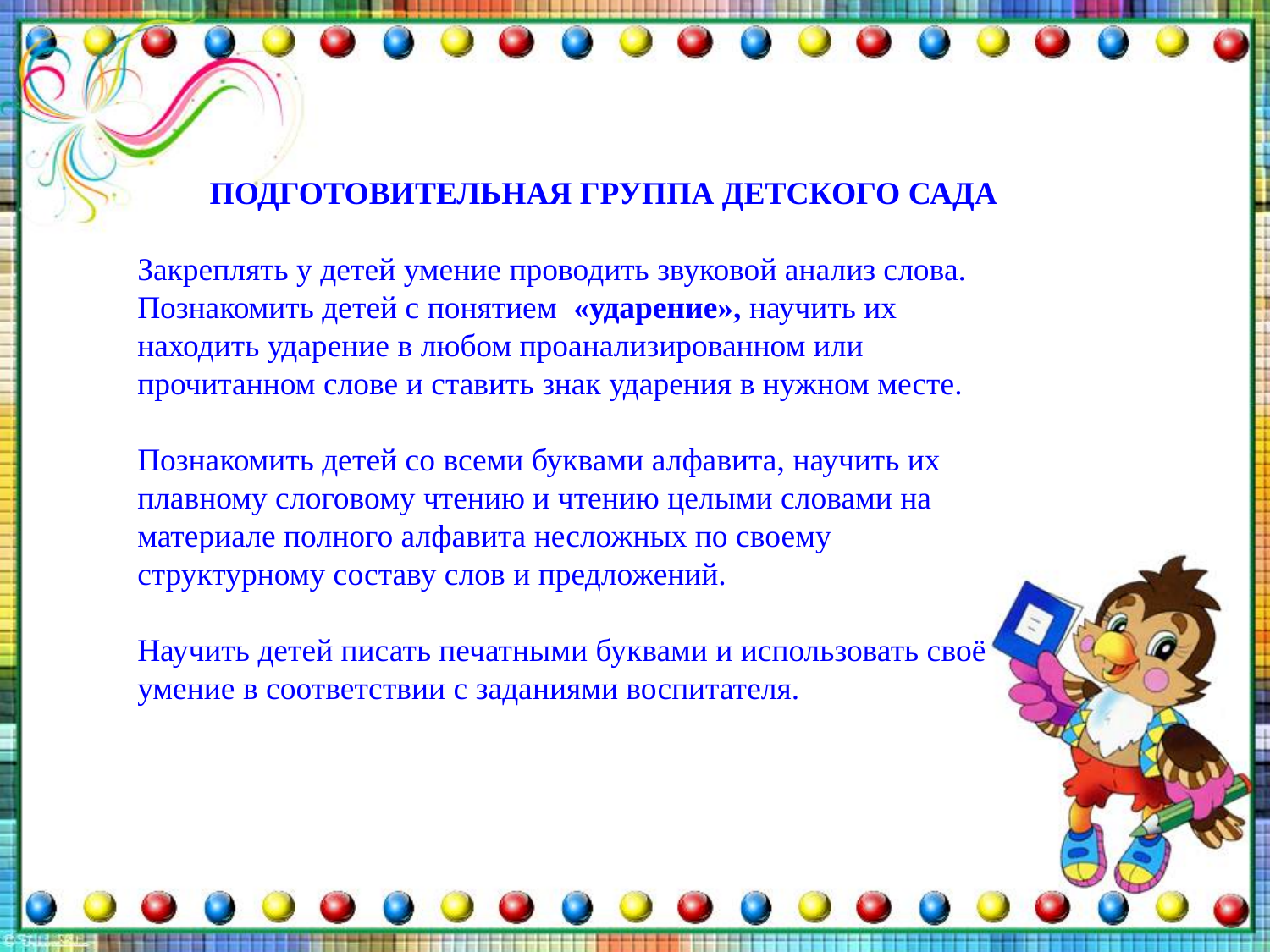

ПОДГОТОВИТЕЛЬНАЯ ГРУППА ДЕТСКОГО САДА

Закреплять у детей умение проводить звуковой анализ слова.
Познакомить детей с понятием  «ударение», научить их находить ударение в любом проанализированном или прочитанном слове и ставить знак ударения в нужном месте.

Познакомить детей со всеми буквами алфавита, научить их плавному слоговому чтению и чтению целыми словами на материале полного алфавита несложных по своему структурному составу слов и предложений.

Научить детей писать печатными буквами и использовать своё  умение в соответствии с заданиями воспитателя.